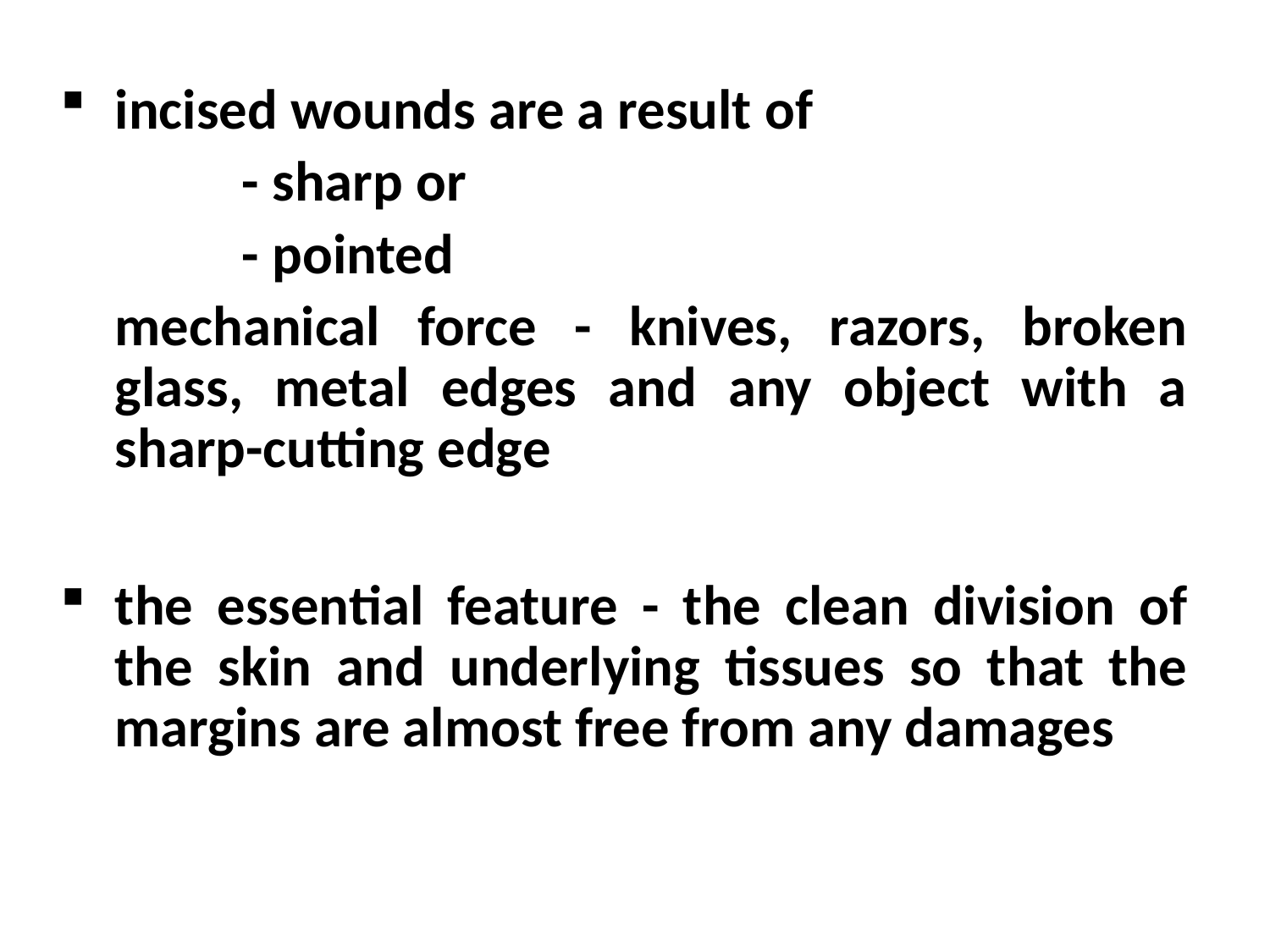

incised wounds are a result of
		- sharp or
		- pointed
	mechanical force - knives, razors, broken glass, metal edges and any object with a sharp-cutting edge

the essential feature - the clean division of the skin and underlying tissues so that the margins are almost free from any damages